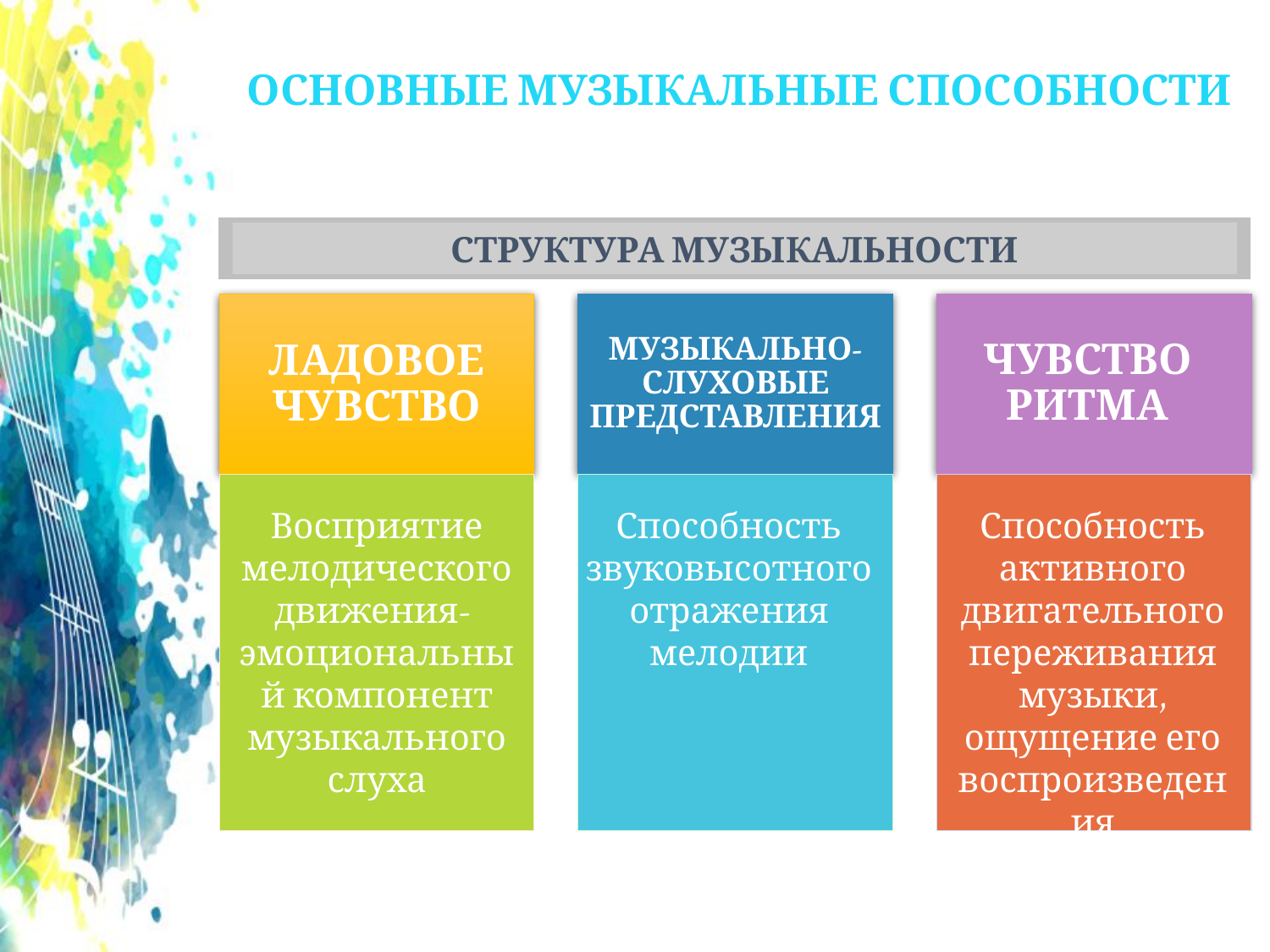

ОСНОВНЫЕ МУЗЫКАЛЬНЫЕ СПОСОБНОСТИ

СТРУКТУРА МУЗЫКАЛЬНОСТИ
ЛАДОВОЕ ЧУВСТВО

МУЗЫКАЛЬНО- СЛУХОВЫЕ ПРЕДСТАВЛЕНИЯ
ЧУВСТВО РИТМА
Способность активного двигательного переживания музыки, ощущение его воспроизведения

Восприятие мелодического движения-
эмоциональный компонент музыкального слуха

Способность звуковысотного отражения мелодии